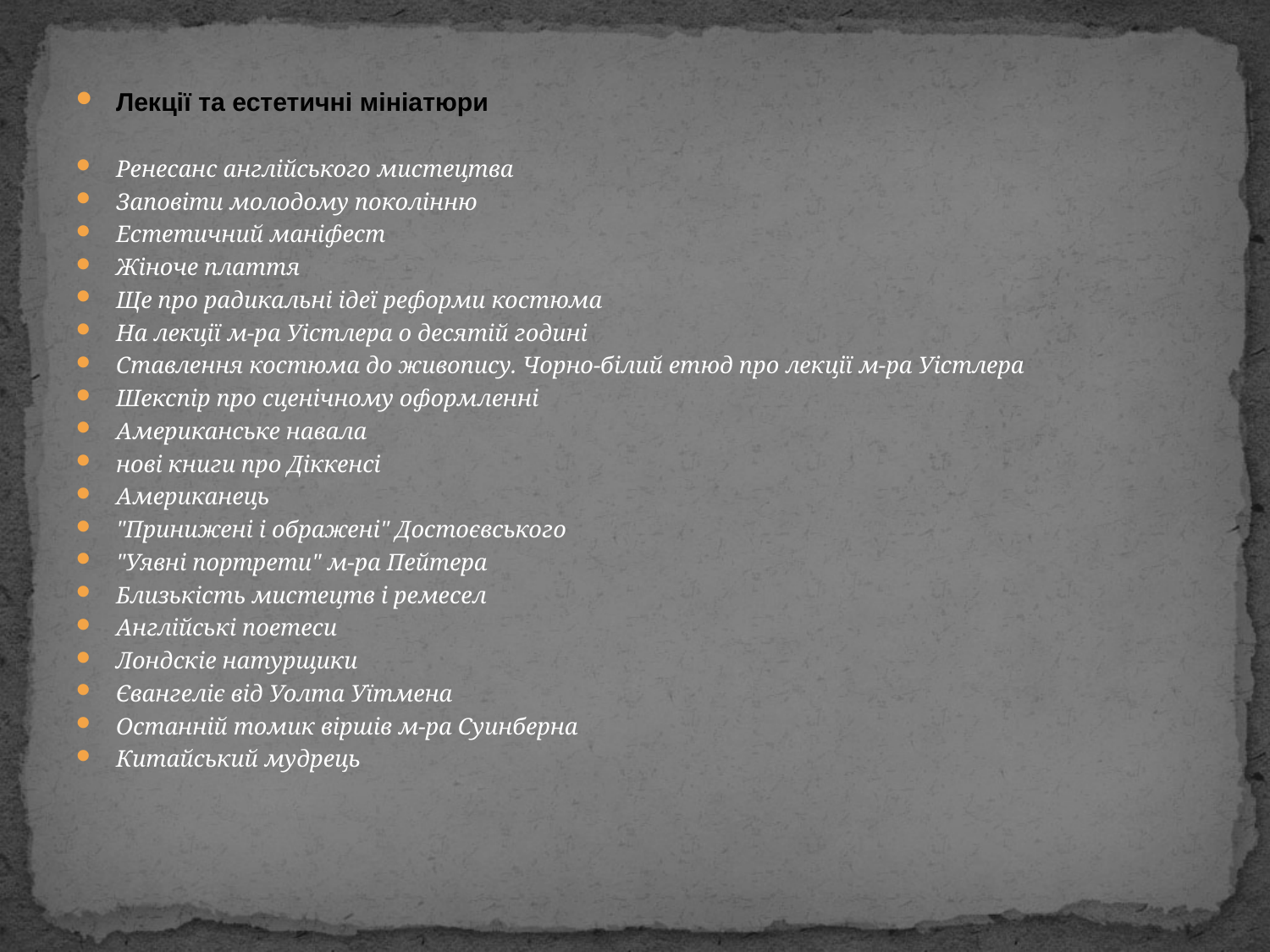

Лекції та естетичні мініатюри

Ренесанс англійського мистецтва
Заповіти молодому поколінню
Естетичний маніфест
Жіноче плаття
Ще про радикальні ідеї реформи костюма
На лекції м-ра Уістлера о десятій годині
Ставлення костюма до живопису. Чорно-білий етюд про лекції м-ра Уістлера
Шекспір ​​про сценічному оформленні
Американське навала
нові книги про Діккенсі
Американець
"Принижені і ображені" Достоєвського
"Уявні портрети" м-ра Пейтера
Близькість мистецтв і ремесел
Англійські поетеси
Лондскіе натурщики
Євангеліє від Уолта Уїтмена
Останній томик віршів м-ра Суинберна
Китайський мудрець